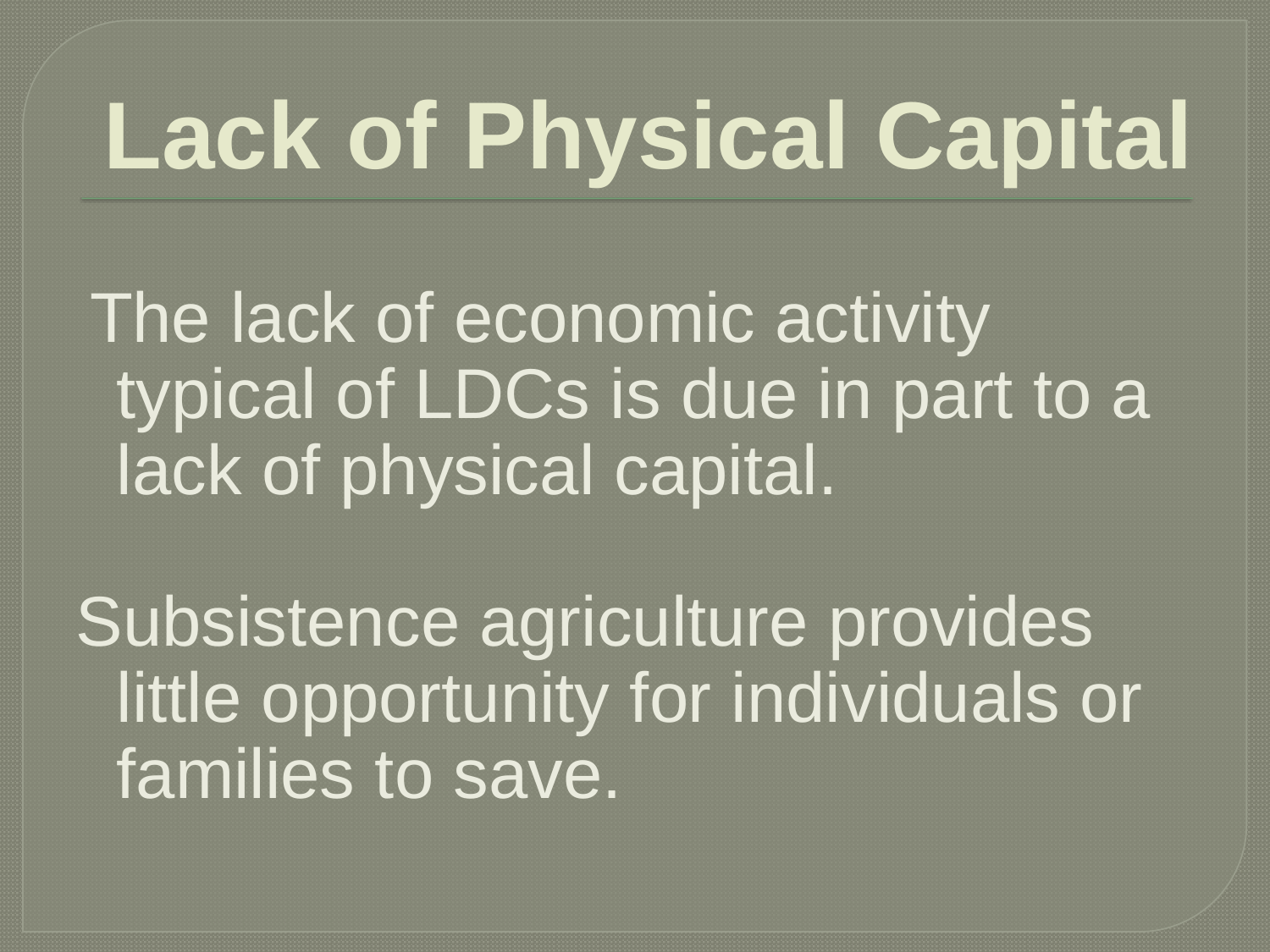

# Lack of Physical Capital
 The lack of economic activity typical of LDCs is due in part to a lack of physical capital.

Subsistence agriculture provides little opportunity for individuals or families to save.